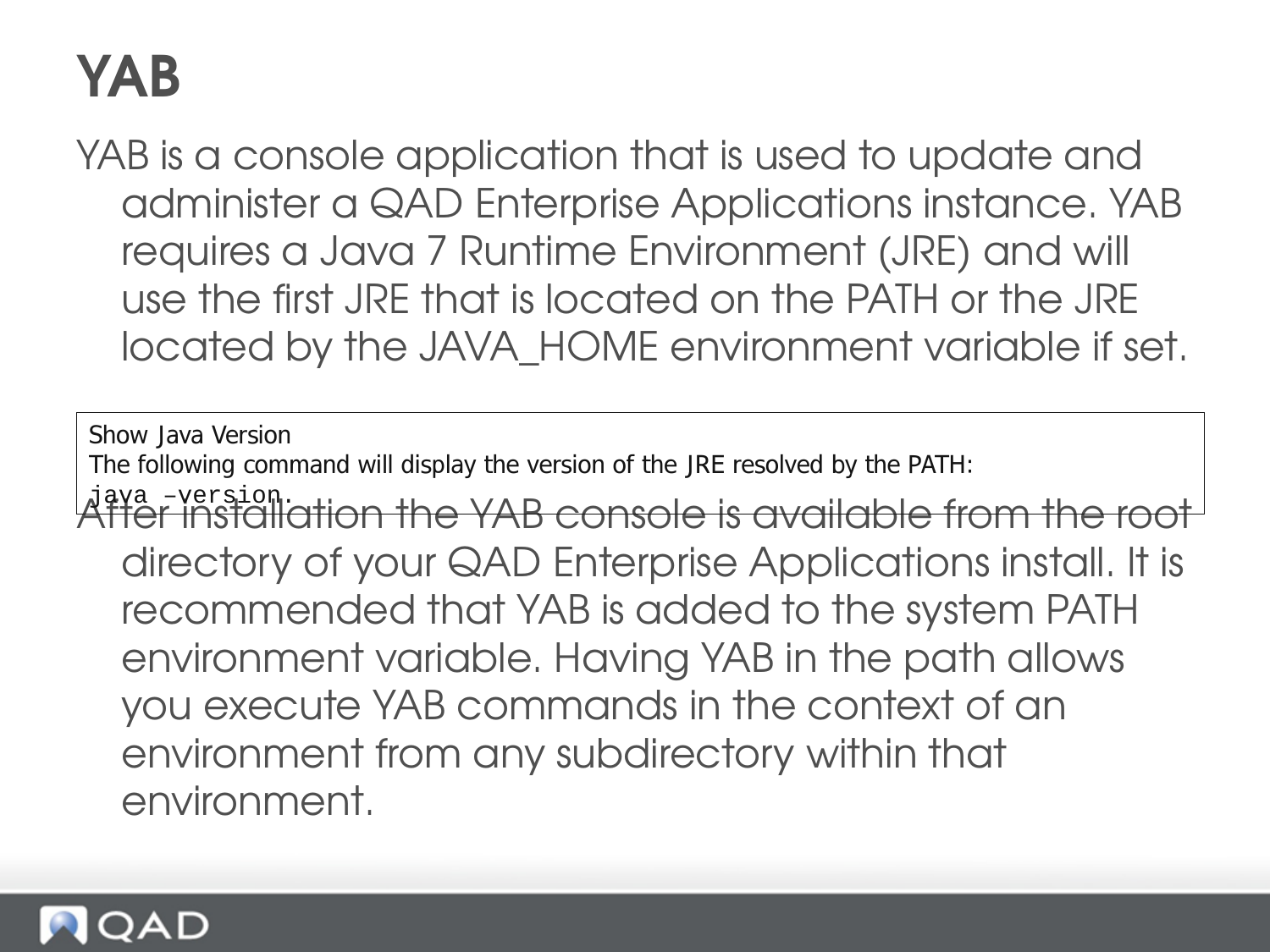

# YAB
YAB is a console application that is used to update and administer a QAD Enterprise Applications instance. YAB requires a Java 7 Runtime Environment (JRE) and will use the first JRE that is located on the PATH or the JRE located by the JAVA_HOME environment variable if set.

After installation the YAB console is available from the root directory of your QAD Enterprise Applications install. It is recommended that YAB is added to the system PATH environment variable. Having YAB in the path allows you execute YAB commands in the context of an environment from any subdirectory within that environment.
Show Java Version
The following command will display the version of the JRE resolved by the PATH:
java –version.